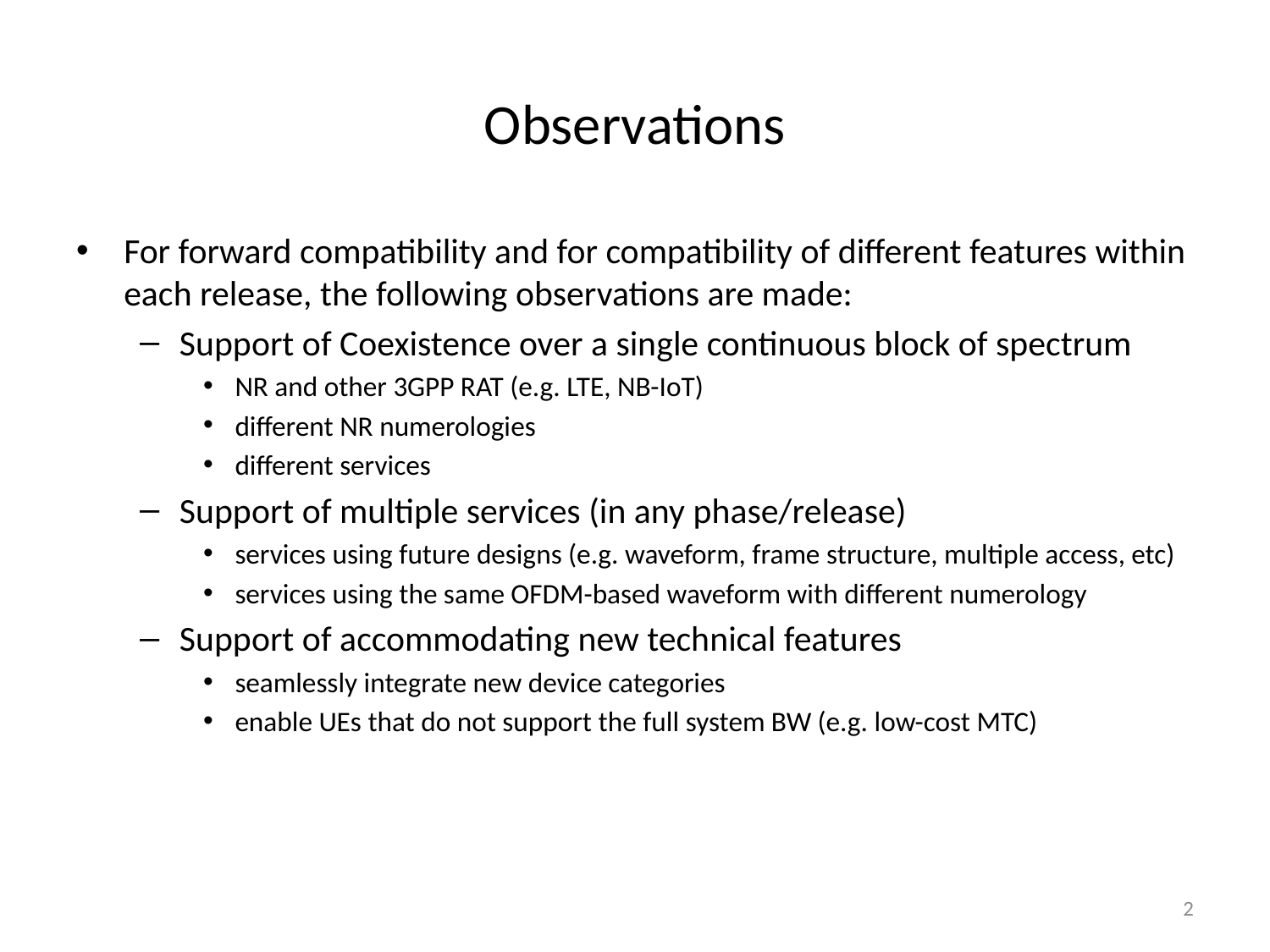

# Observations
For forward compatibility and for compatibility of different features within each release, the following observations are made:
Support of Coexistence over a single continuous block of spectrum
NR and other 3GPP RAT (e.g. LTE, NB-IoT)
different NR numerologies
different services
Support of multiple services (in any phase/release)
services using future designs (e.g. waveform, frame structure, multiple access, etc)
services using the same OFDM-based waveform with different numerology
Support of accommodating new technical features
seamlessly integrate new device categories
enable UEs that do not support the full system BW (e.g. low-cost MTC)
2